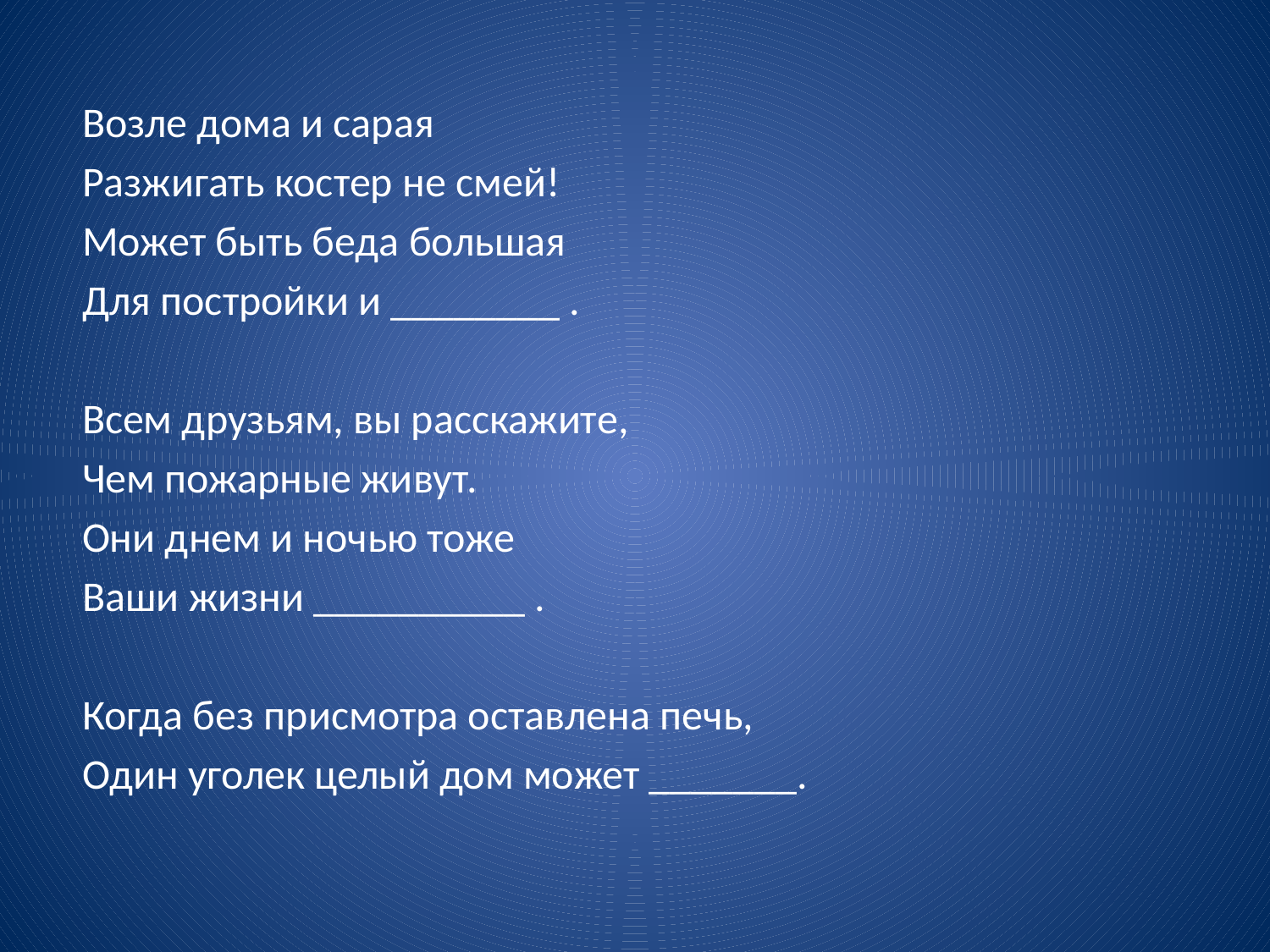

#
Возле дома и сарая
Разжигать костер не смей!
Может быть беда большая
Для постройки и ________ .

Всем друзьям, вы расскажите,
Чем пожарные живут.
Они днем и ночью тоже
Ваши жизни __________ .

Когда без присмотра оставлена печь,
Один уголек целый дом может _______.